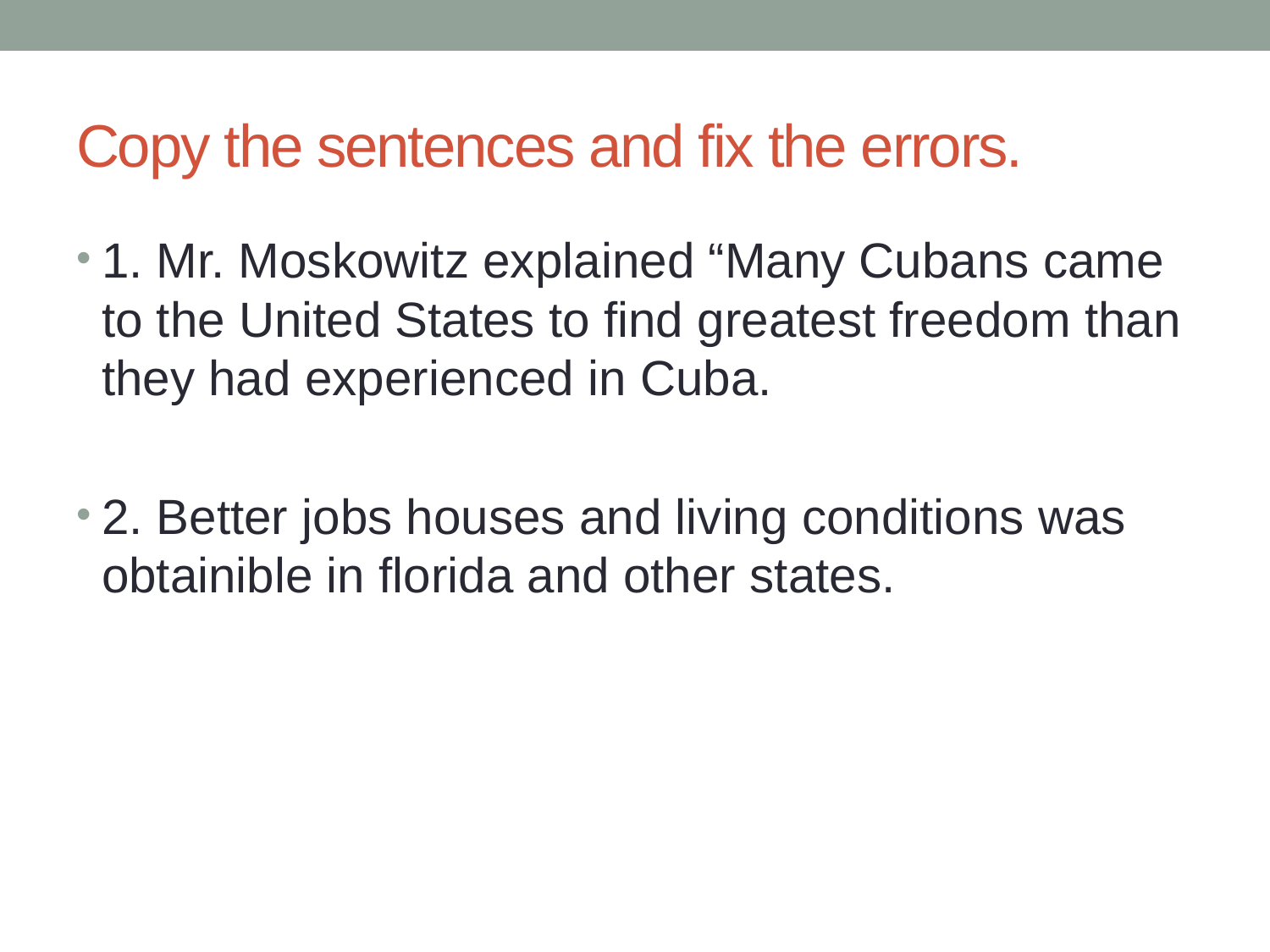

# Copy the sentences and fix the errors.
1. Mr. Moskowitz explained “Many Cubans came to the United States to find greatest freedom than they had experienced in Cuba.

2. Better jobs houses and living conditions was obtainible in florida and other states.